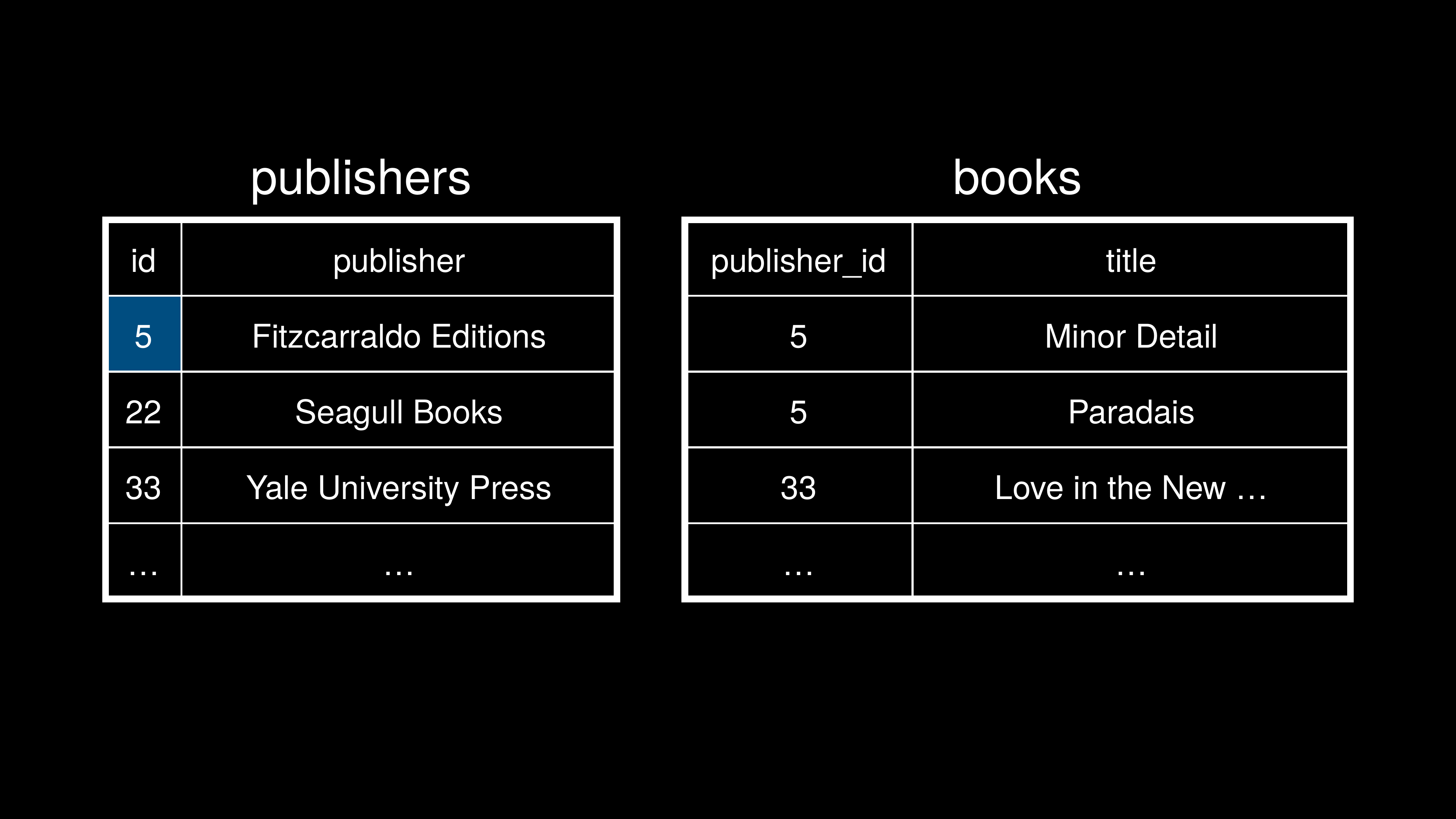

publishers
books
| id | publisher |
| --- | --- |
| 5 | Fitzcarraldo Editions |
| 22 | Seagull Books |
| 33 | Yale University Press |
| … | … |
| publisher\_id | title |
| --- | --- |
| 5 | Minor Detail |
| 5 | Paradais |
| 33 | Love in the New … |
| … | … |